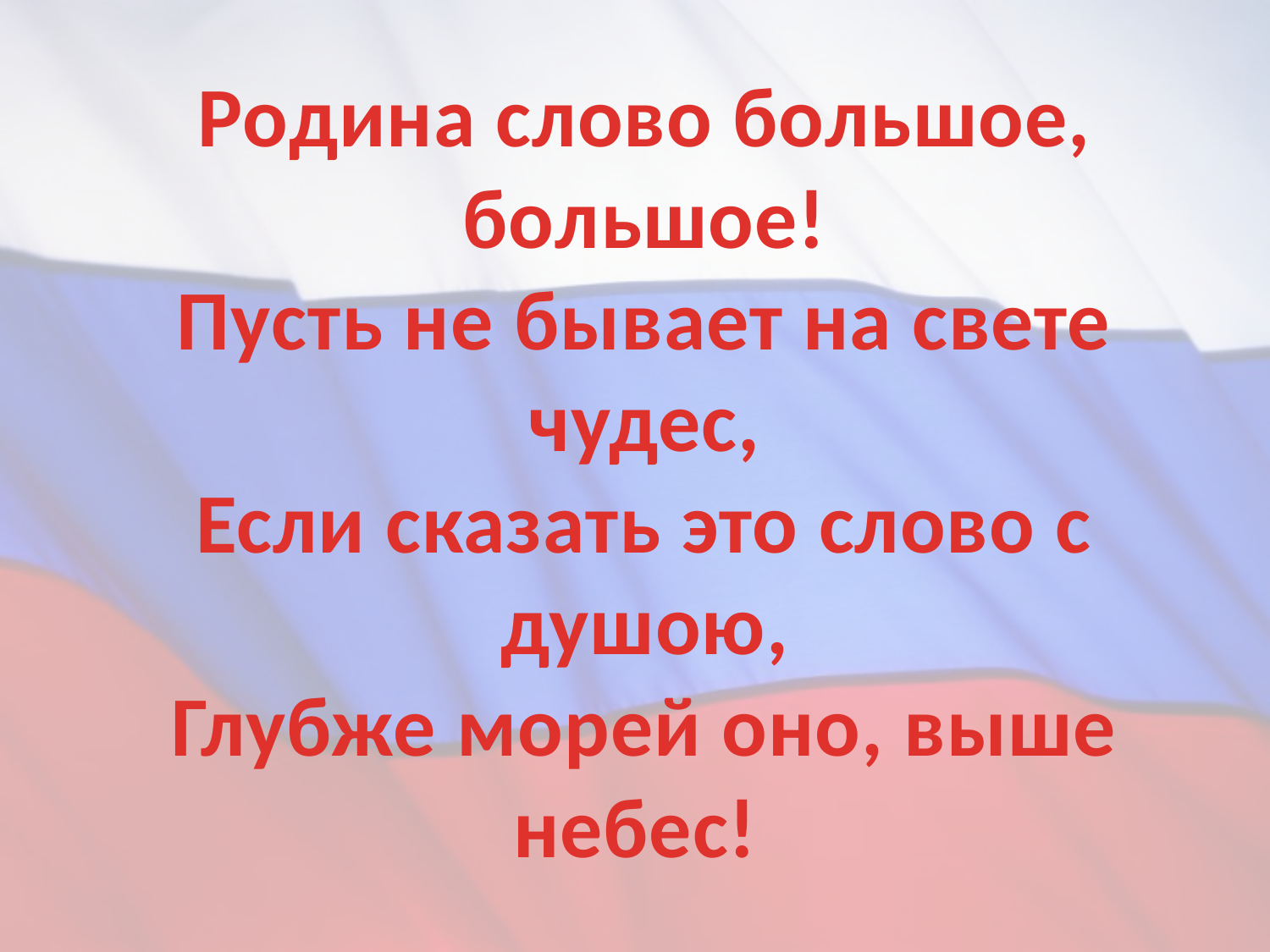

Родина слово большое, большое!
Пусть не бывает на свете чудес,
Если сказать это слово с душою,
Глубже морей оно, выше небес!